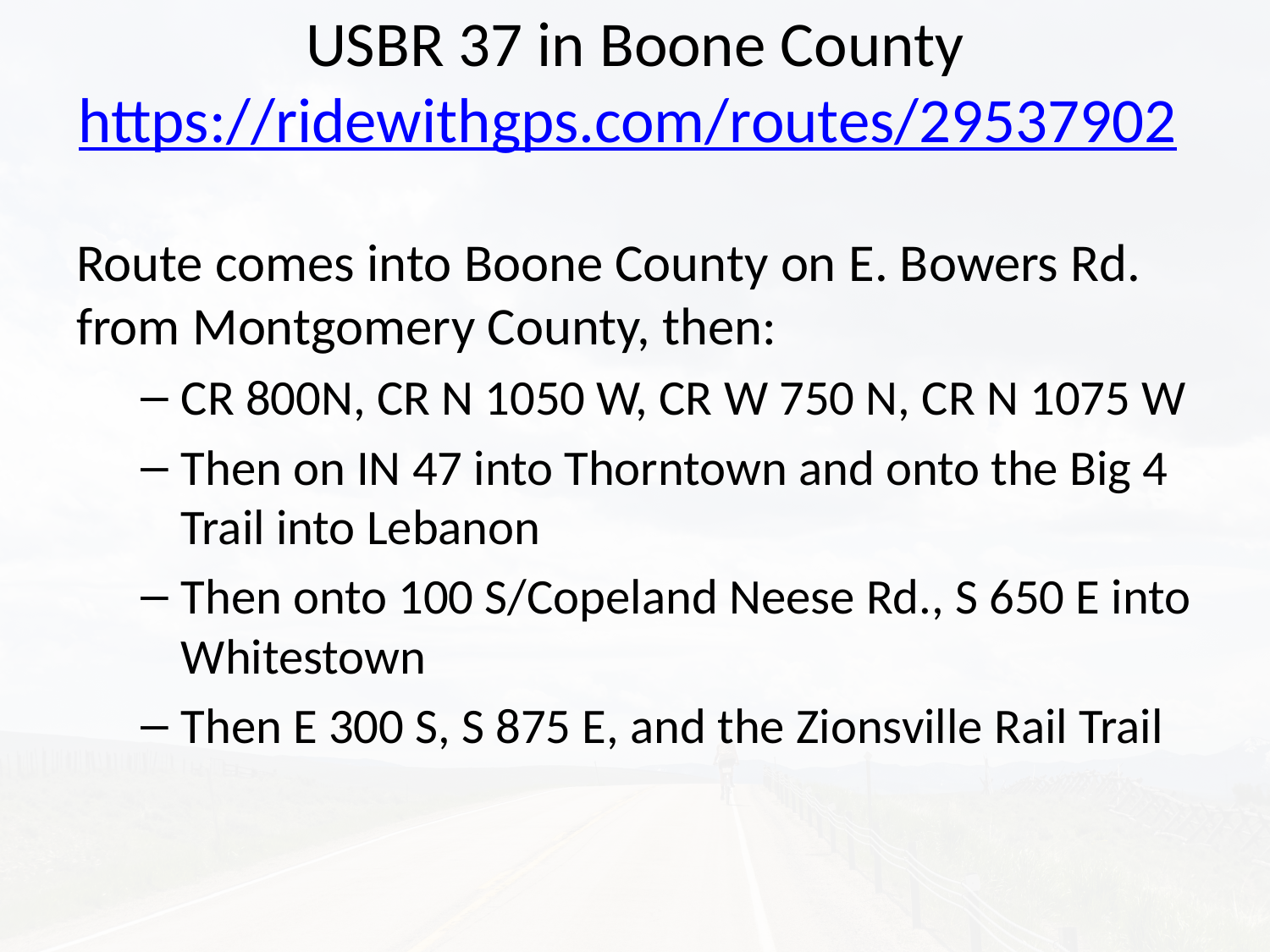

# USBR 37 in Boone County https://ridewithgps.com/routes/29537902
Route comes into Boone County on E. Bowers Rd. from Montgomery County, then:
CR 800N, CR N 1050 W, CR W 750 N, CR N 1075 W
Then on IN 47 into Thorntown and onto the Big 4 Trail into Lebanon
Then onto 100 S/Copeland Neese Rd., S 650 E into Whitestown
Then E 300 S, S 875 E, and the Zionsville Rail Trail